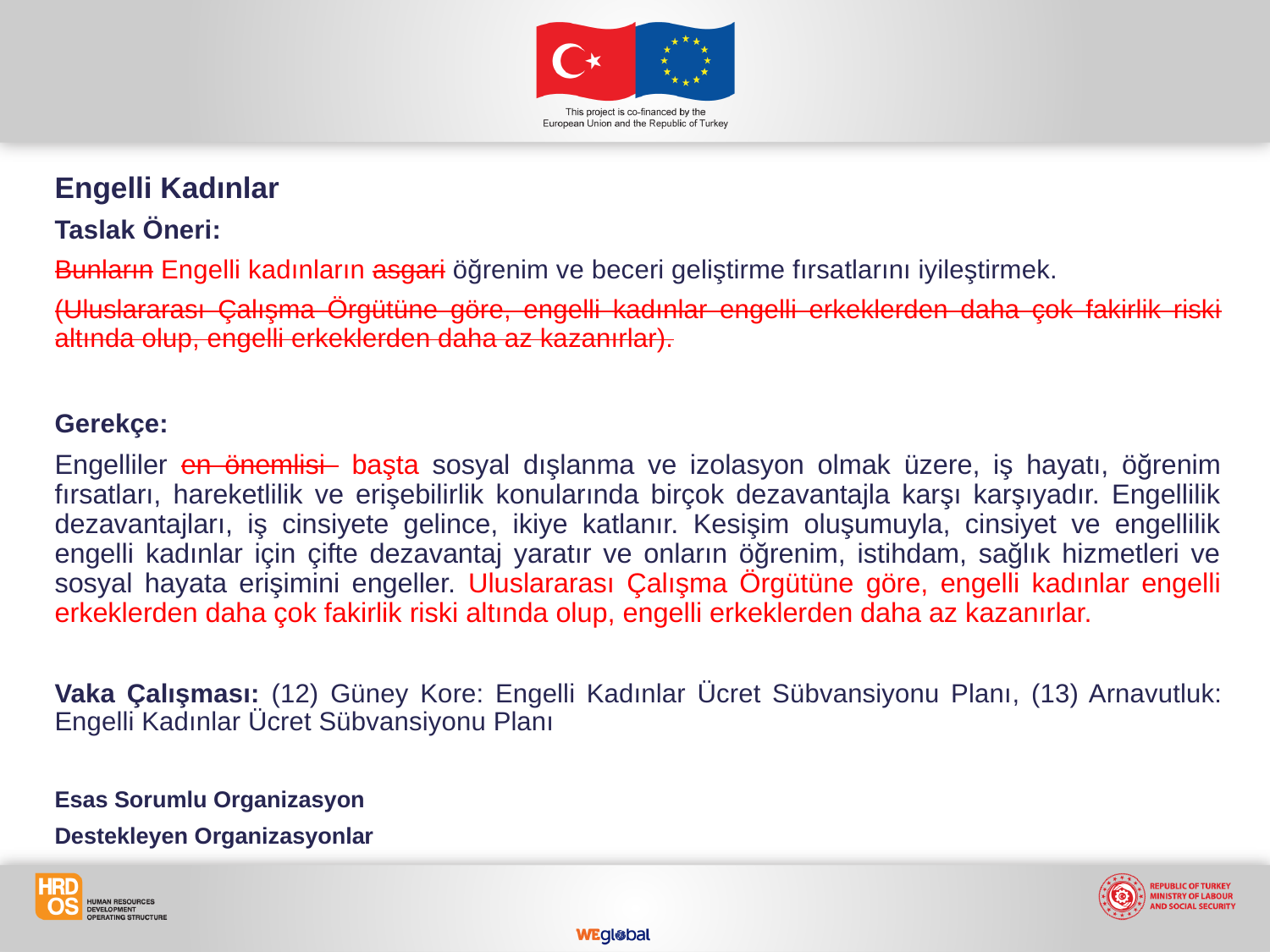

Engelli Kadınlar
Taslak Öneri:
Bunların Engelli kadınların asgari öğrenim ve beceri geliştirme fırsatlarını iyileştirmek.
(Uluslararası Çalışma Örgütüne göre, engelli kadınlar engelli erkeklerden daha çok fakirlik riski altında olup, engelli erkeklerden daha az kazanırlar).

Gerekçe:
Engelliler en önemlisi  başta sosyal dışlanma ve izolasyon olmak üzere, iş hayatı, öğrenim fırsatları, hareketlilik ve erişebilirlik konularında birçok dezavantajla karşı karşıyadır. Engellilik dezavantajları, iş cinsiyete gelince, ikiye katlanır. Kesişim oluşumuyla, cinsiyet ve engellilik engelli kadınlar için çifte dezavantaj yaratır ve onların öğrenim, istihdam, sağlık hizmetleri ve sosyal hayata erişimini engeller. Uluslararası Çalışma Örgütüne göre, engelli kadınlar engelli erkeklerden daha çok fakirlik riski altında olup, engelli erkeklerden daha az kazanırlar.

Vaka Çalışması: (12) Güney Kore: Engelli Kadınlar Ücret Sübvansiyonu Planı, (13) Arnavutluk: Engelli Kadınlar Ücret Sübvansiyonu Planı

Esas Sorumlu Organizasyon
Destekleyen Organizasyonlar